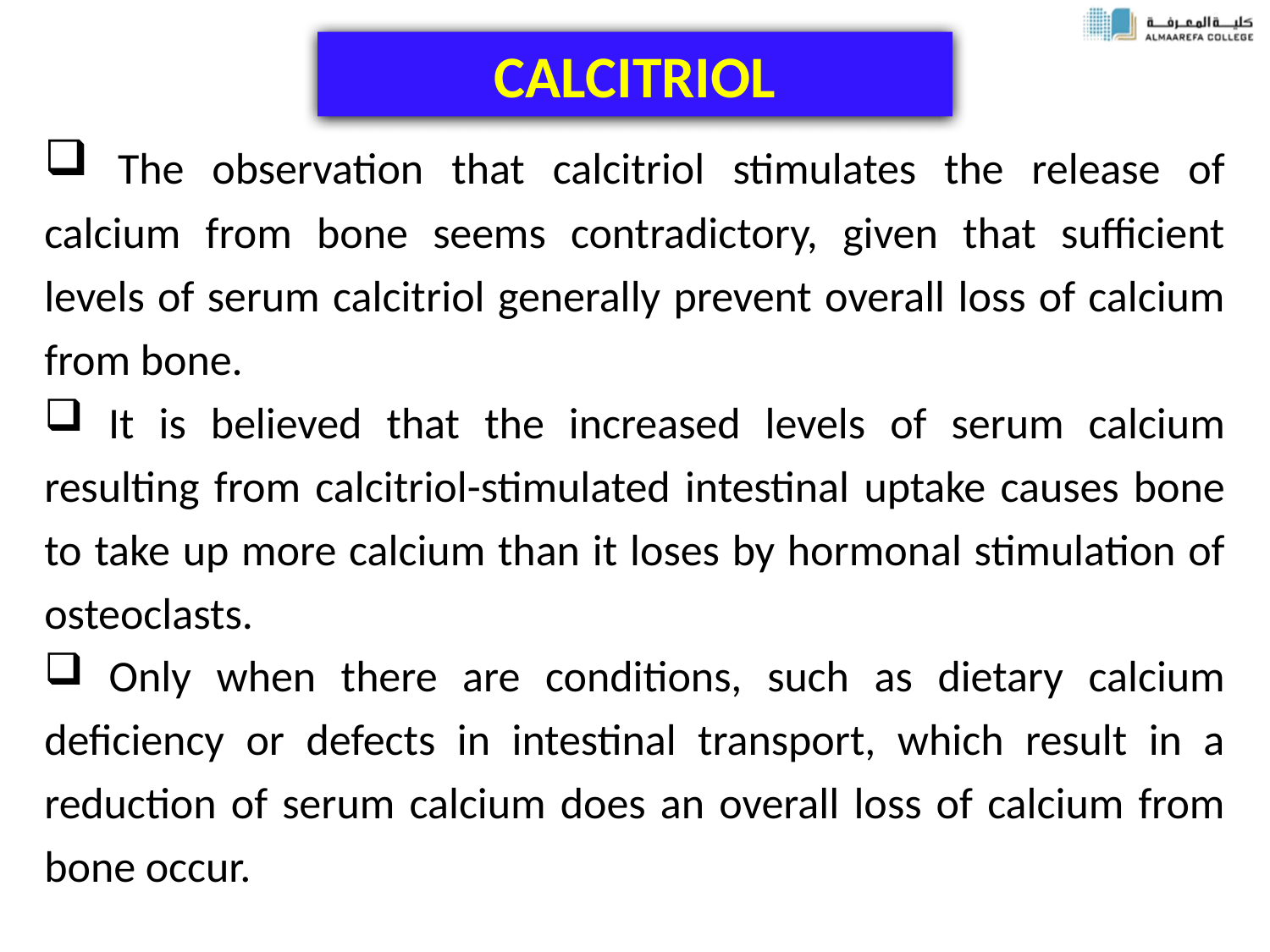

# CALCITRIOL
 The observation that calcitriol stimulates the release of calcium from bone seems contradictory, given that sufficient levels of serum calcitriol generally prevent overall loss of calcium from bone.
 It is believed that the increased levels of serum calcium resulting from calcitriol-stimulated intestinal uptake causes bone to take up more calcium than it loses by hormonal stimulation of osteoclasts.
 Only when there are conditions, such as dietary calcium deficiency or defects in intestinal transport, which result in a reduction of serum calcium does an overall loss of calcium from bone occur.